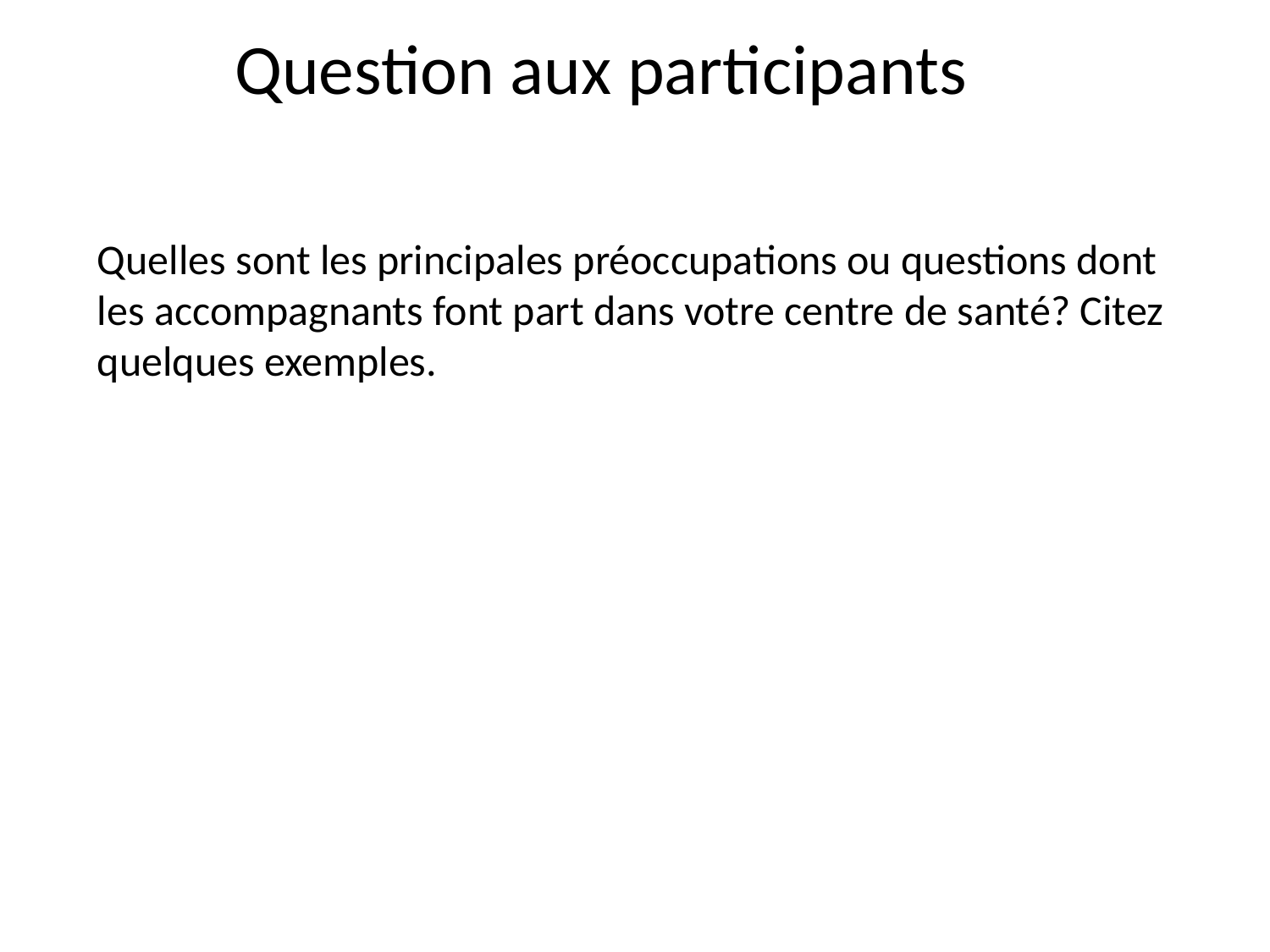

Question aux participants
Quelles sont les principales préoccupations ou questions dont les accompagnants font part dans votre centre de santé? Citez quelques exemples.